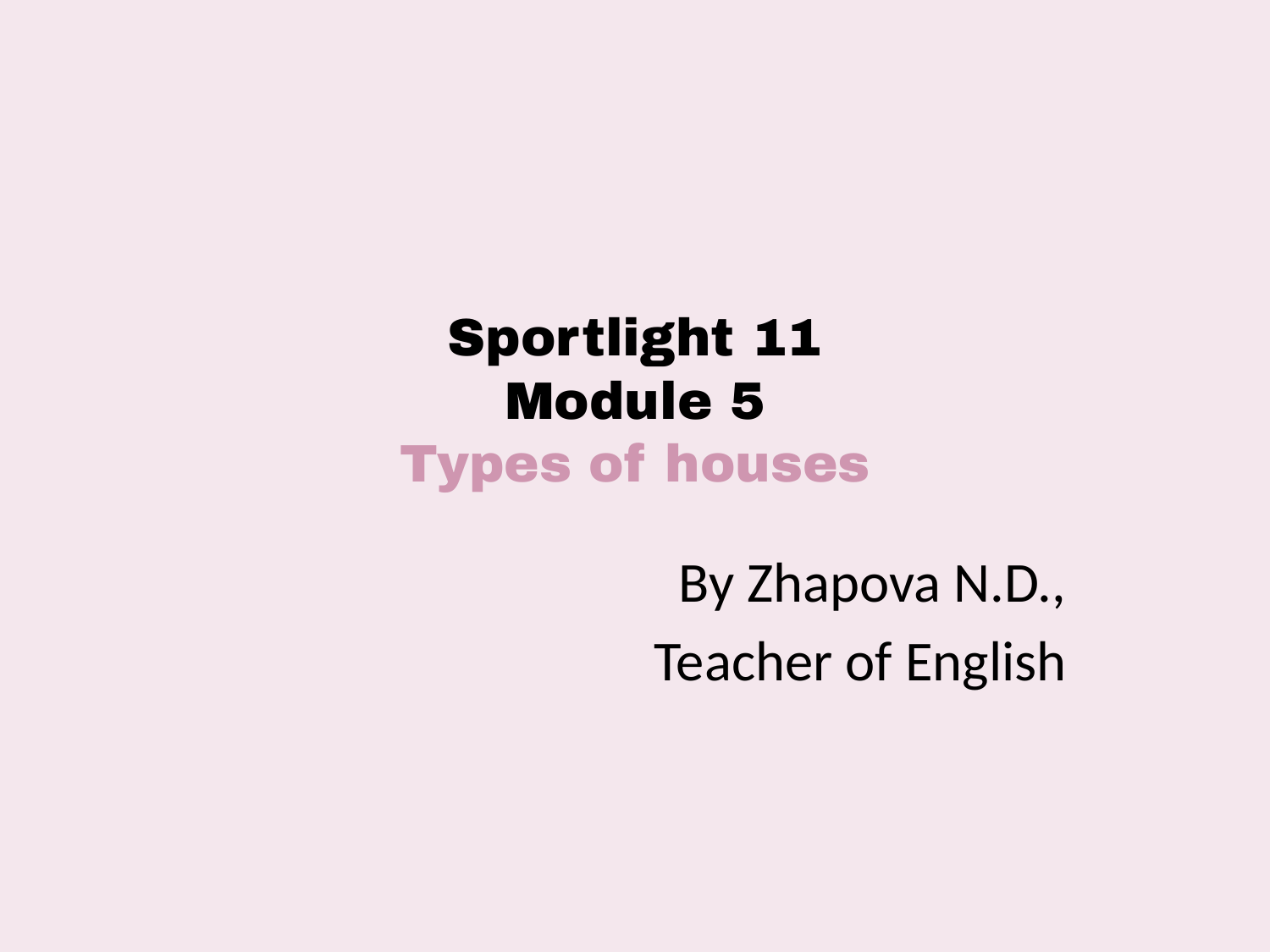

# Sportlight 11 Module 5 Types of houses
By Zhapova N.D.,
Teacher of English